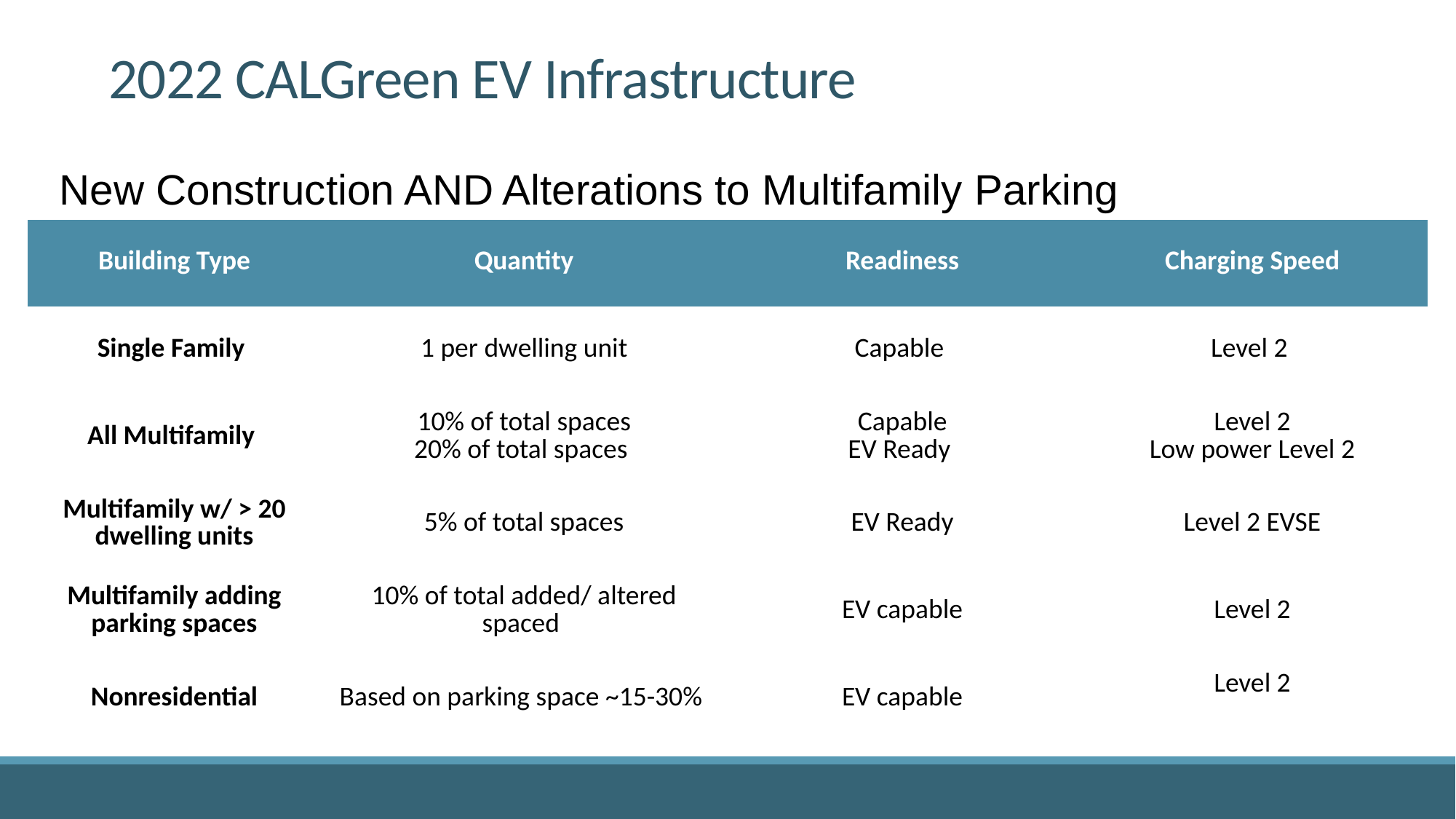

# 2022 CALGreen EV Infrastructure
New Construction AND Alterations to Multifamily Parking
| Building Type | Quantity | Readiness | Charging Speed |
| --- | --- | --- | --- |
| Single Family | 1 per dwelling unit | Capable | Level 2 |
| All Multifamily | 10% of total spaces 20% of total spaces | Capable EV Ready | Level 2 Low power Level 2 |
| Multifamily w/ > 20 dwelling units | 5% of total spaces | EV Ready | Level 2 EVSE |
| Multifamily adding parking spaces | 10% of total added/ altered spaced | EV capable | Level 2 |
| Nonresidential | Based on parking space ~15-30% | EV capable | Level 2 |